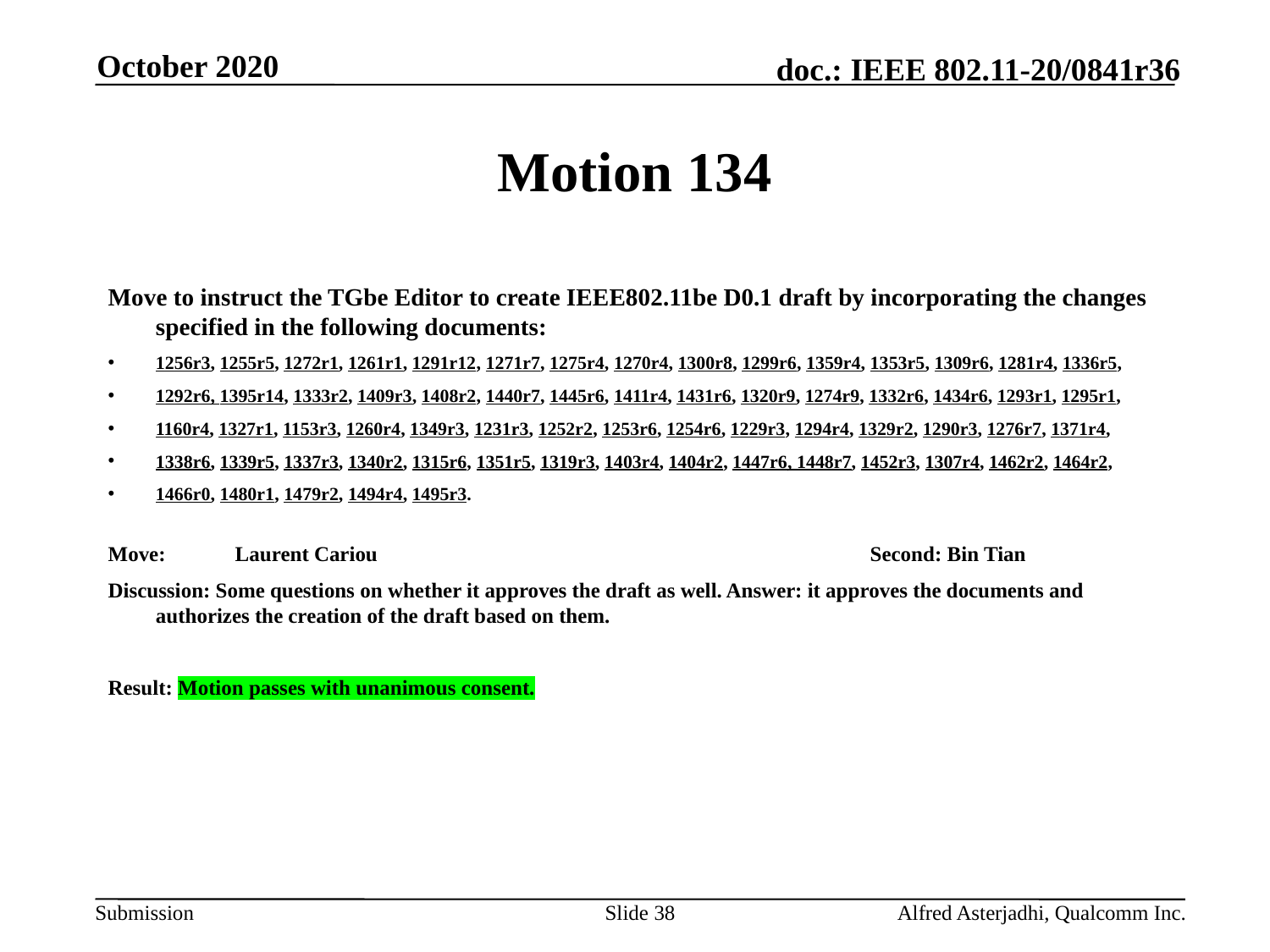

October 2020
# Motion 134
Move to instruct the TGbe Editor to create IEEE802.11be D0.1 draft by incorporating the changes specified in the following documents:
1256r3, 1255r5, 1272r1, 1261r1, 1291r12, 1271r7, 1275r4, 1270r4, 1300r8, 1299r6, 1359r4, 1353r5, 1309r6, 1281r4, 1336r5,
1292r6, 1395r14, 1333r2, 1409r3, 1408r2, 1440r7, 1445r6, 1411r4, 1431r6, 1320r9, 1274r9, 1332r6, 1434r6, 1293r1, 1295r1,
1160r4, 1327r1, 1153r3, 1260r4, 1349r3, 1231r3, 1252r2, 1253r6, 1254r6, 1229r3, 1294r4, 1329r2, 1290r3, 1276r7, 1371r4,
1338r6, 1339r5, 1337r3, 1340r2, 1315r6, 1351r5, 1319r3, 1403r4, 1404r2, 1447r6, 1448r7, 1452r3, 1307r4, 1462r2, 1464r2,
1466r0, 1480r1, 1479r2, 1494r4, 1495r3.

Move:	Laurent Cariou				Second: Bin Tian
Discussion: Some questions on whether it approves the draft as well. Answer: it approves the documents and authorizes the creation of the draft based on them.

Result: Motion passes with unanimous consent.
Slide 38
Alfred Asterjadhi, Qualcomm Inc.